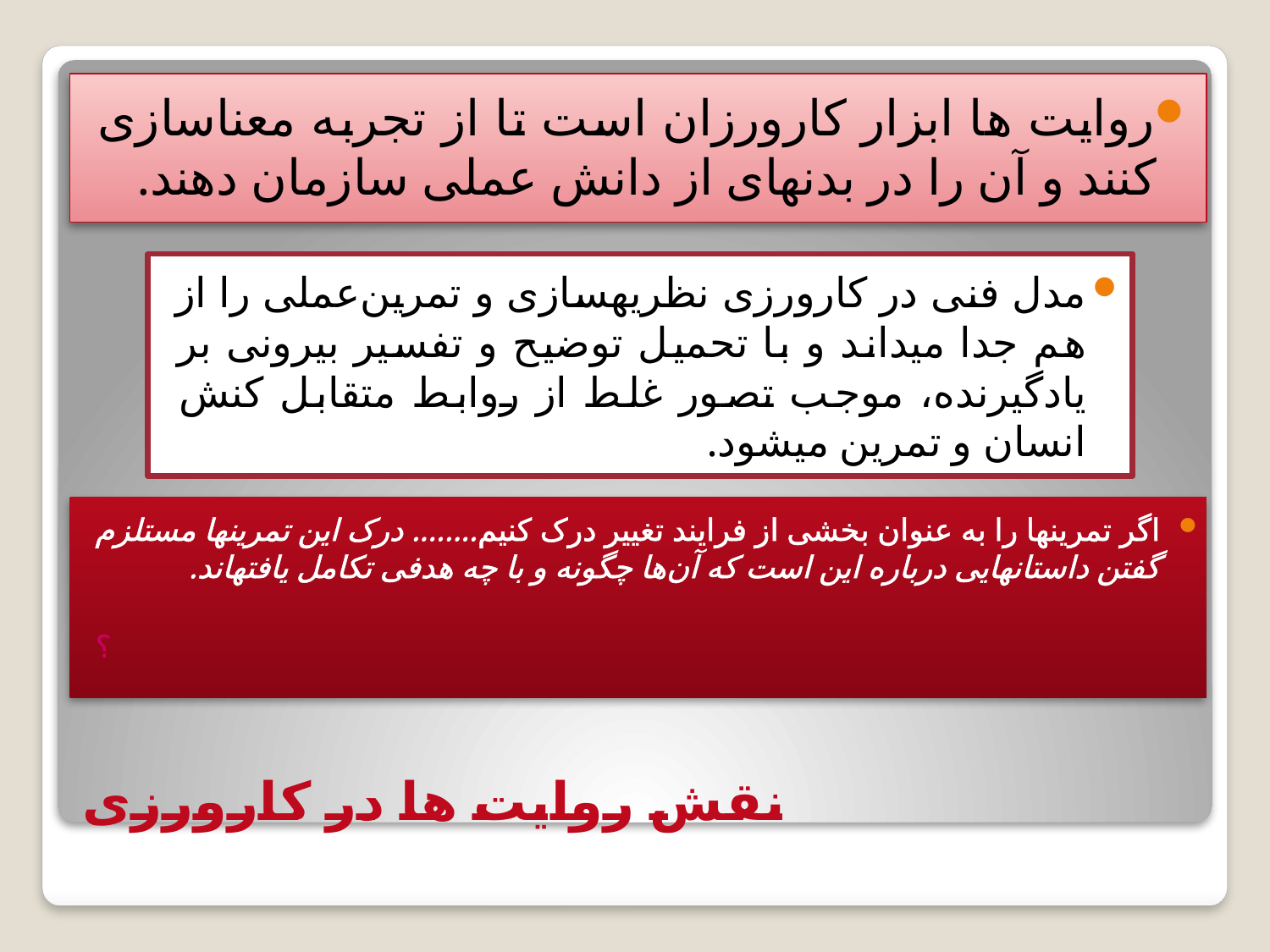

روایت ها ابزار کارورزان است تا از تجربه معناسازی کنند و آن را در بدنه‏ای از دانش عملی سازمان دهند.

مدل فنی در کارورزی نظریه‏سازی و تمرین‌عملی را از هم جدا می‏داند و با تحمیل توضیح و تفسیر بیرونی بر یادگیرنده، موجب تصور غلط از روابط متقابل کنش انسان و تمرین می‏شود.

اگر تمرین‏ها را به عنوان بخشی از فرایند تغییر درک کنیم........ درک این تمرین‏ها مستلزم گفتن داستان‏هایی درباره این است که آن‌ها چگونه و با چه هدفی تکامل یافته‏اند.

؟
# نقش روایت ها در کارورزی